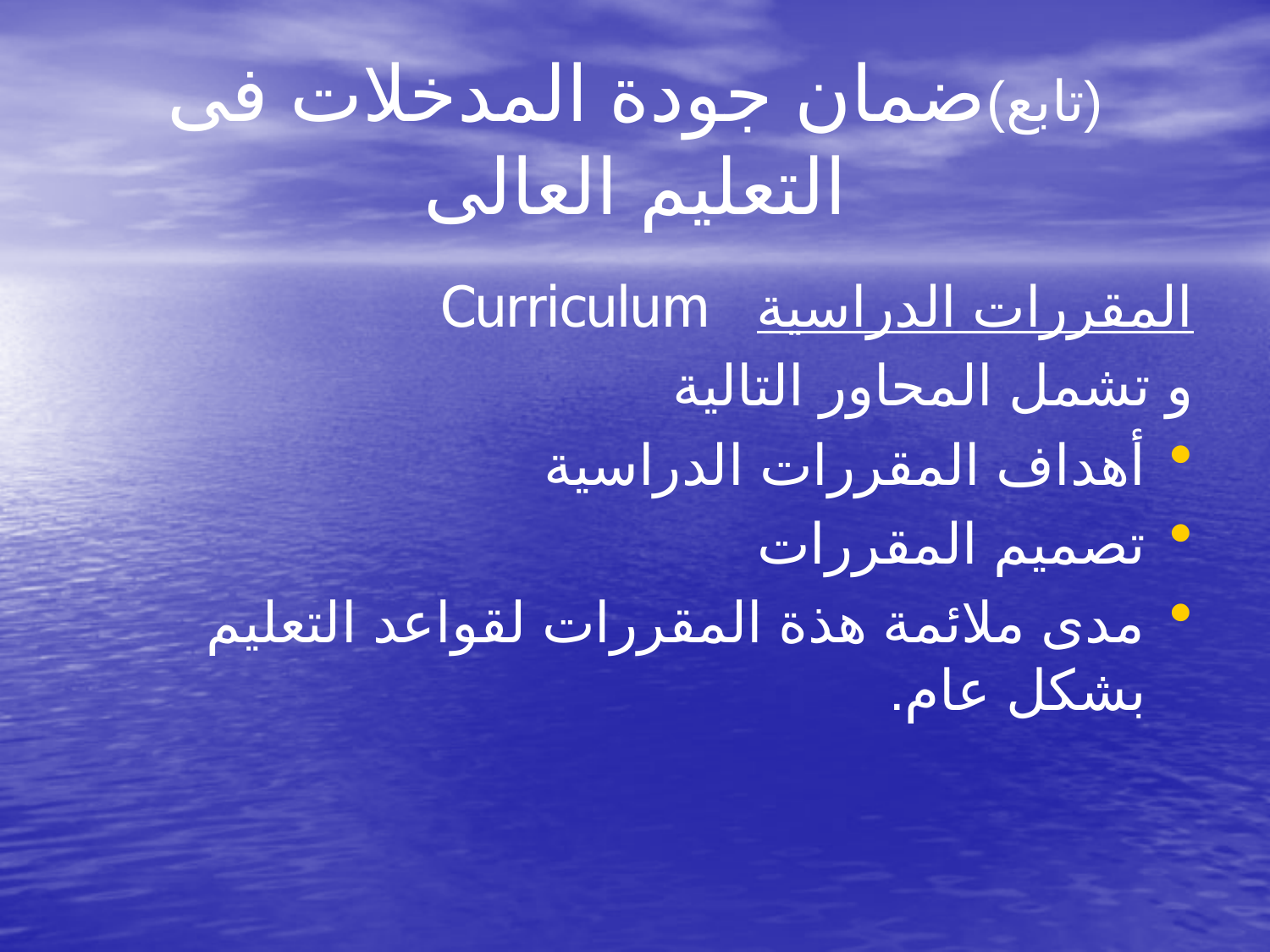

# (تابع)ضمان جودة المدخلات فى التعليم العالى
المقررات الدراسية   Curriculum
و تشمل المحاور التالية
أهداف المقررات الدراسية
تصميم المقررات
مدى ملائمة هذة المقررات لقواعد التعليم بشكل عام.